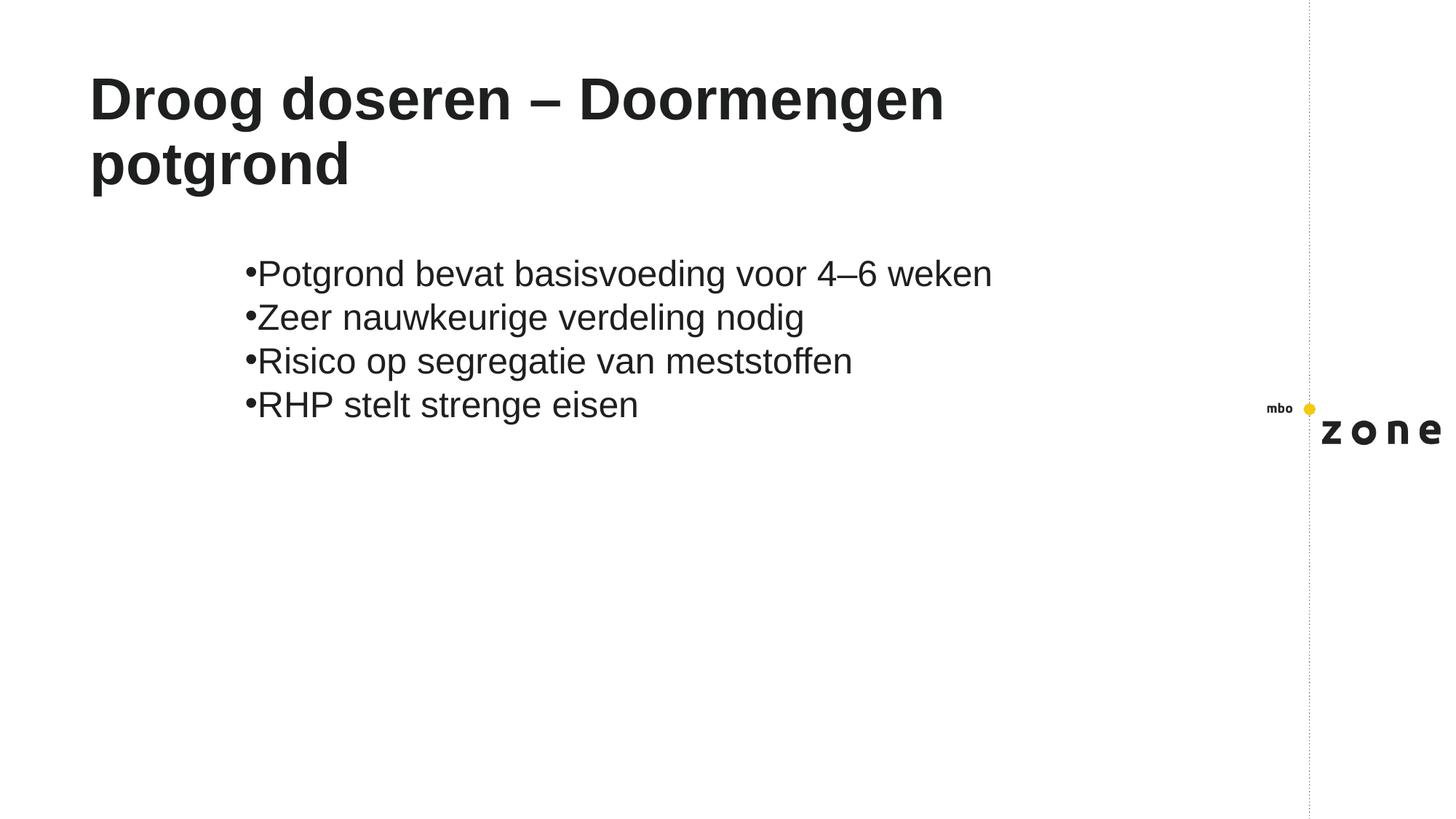

# Droog doseren – Doormengen potgrond

Potgrond bevat basisvoeding voor 4–6 weken
Zeer nauwkeurige verdeling nodig
Risico op segregatie van meststoffen
RHP stelt strenge eisen